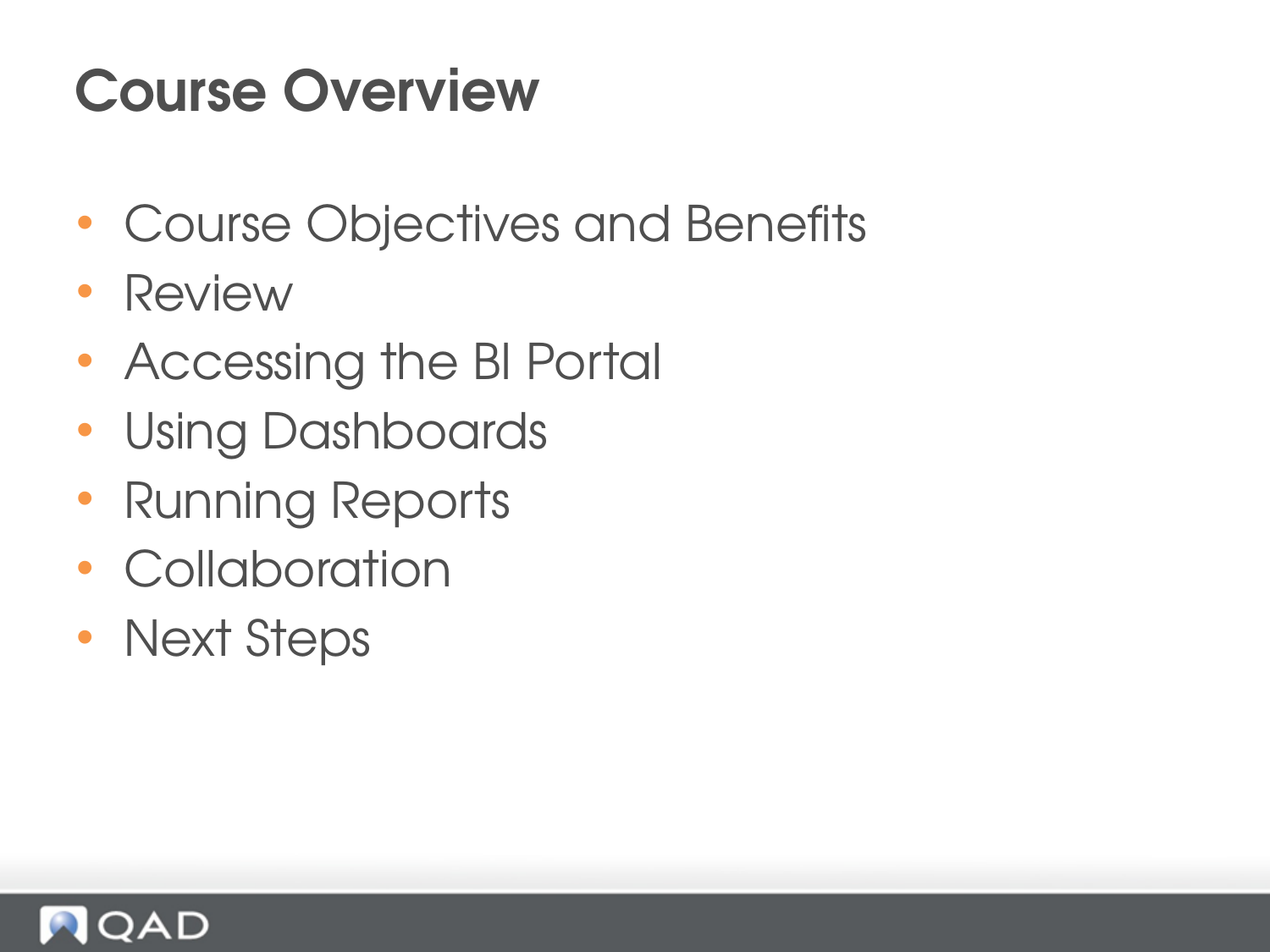

# Course Overview
Course Objectives and Benefits
Review
Accessing the BI Portal
Using Dashboards
Running Reports
Collaboration
Next Steps